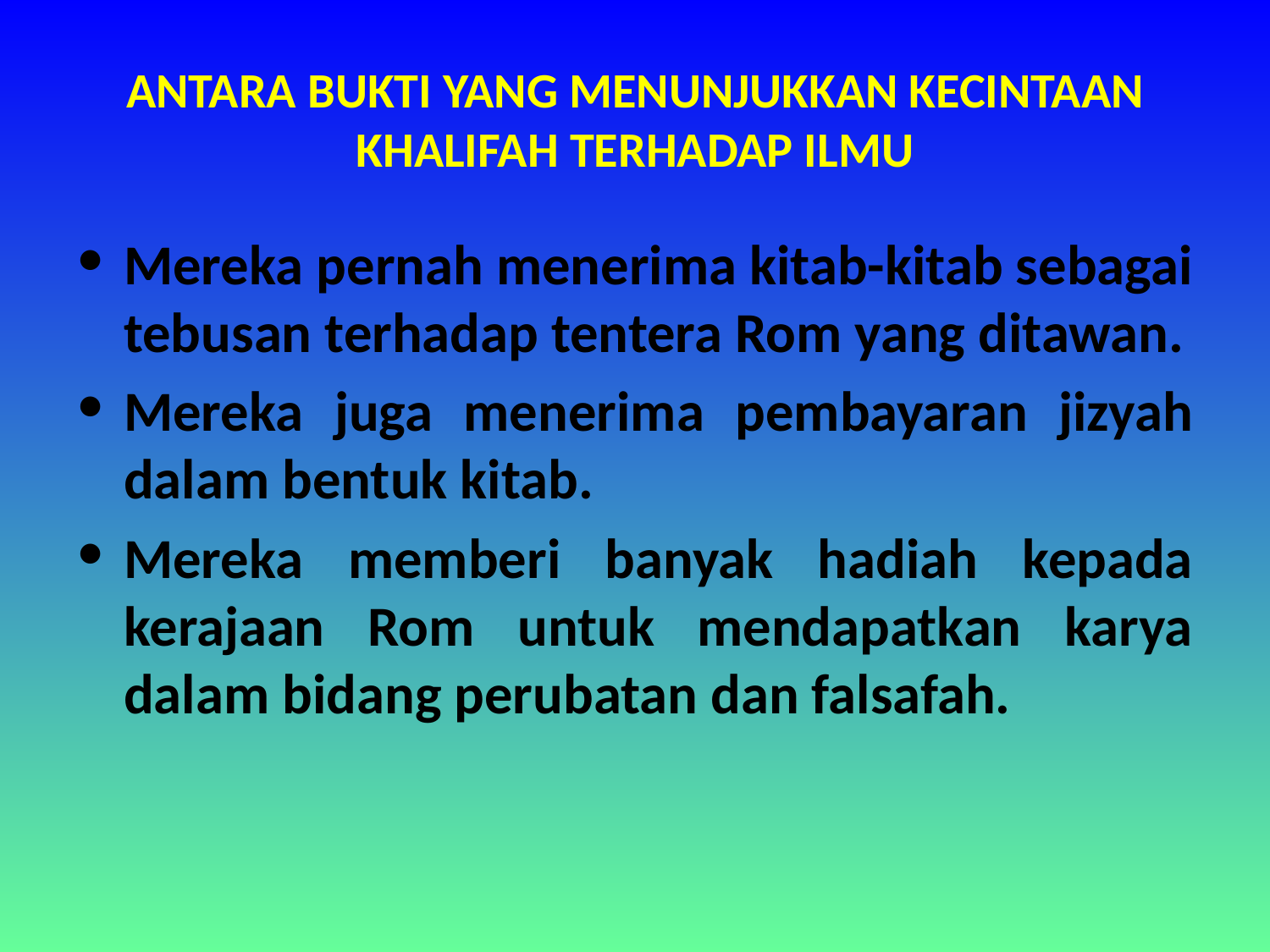

ANTARA BUKTI YANG MENUNJUKKAN KECINTAAN KHALIFAH TERHADAP ILMU
Mereka pernah menerima kitab-kitab sebagai tebusan terhadap tentera Rom yang ditawan.
Mereka juga menerima pembayaran jizyah dalam bentuk kitab.
Mereka memberi banyak hadiah kepada kerajaan Rom untuk mendapatkan karya dalam bidang perubatan dan falsafah.